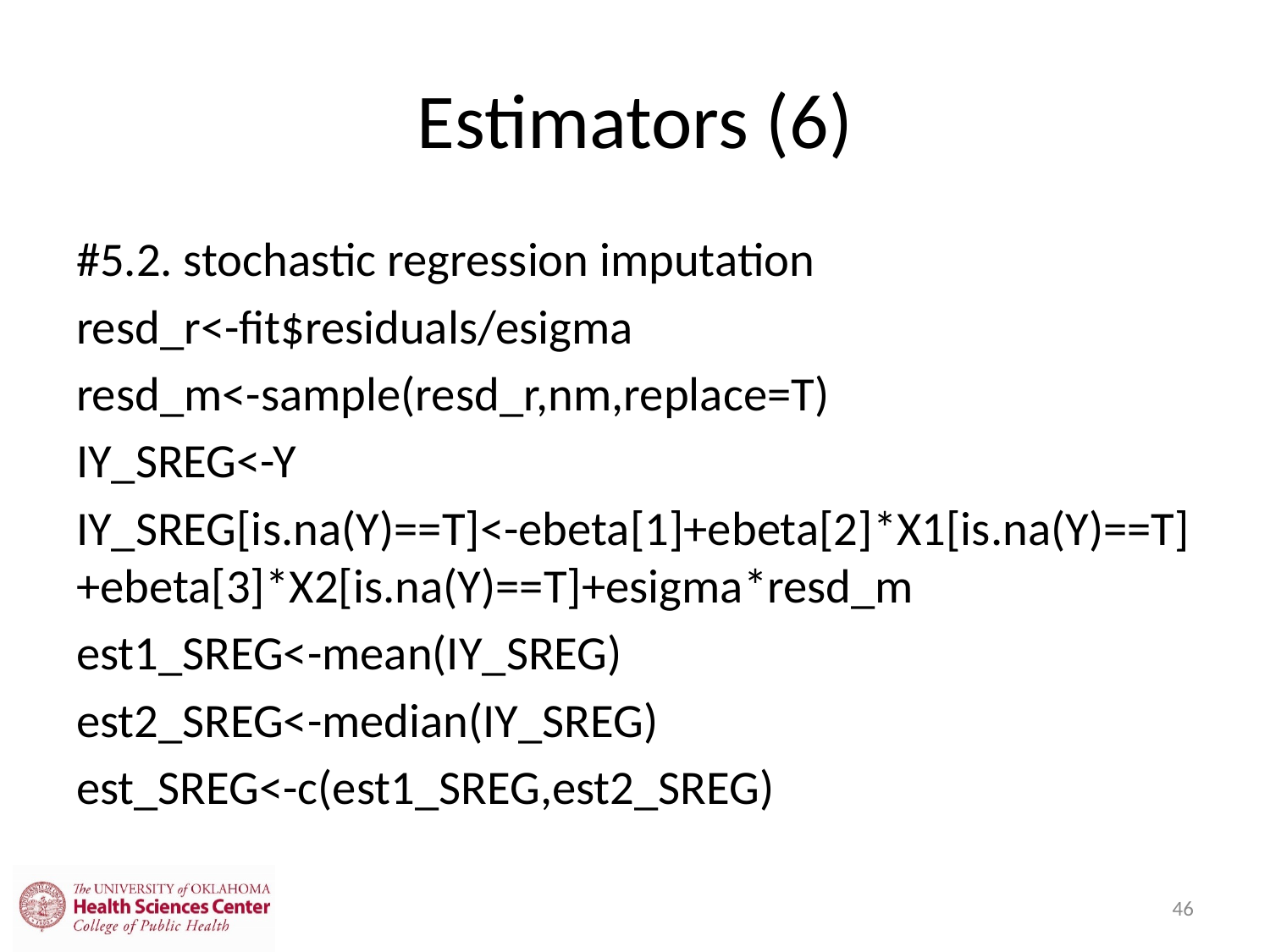

# Estimators (6)
#5.2. stochastic regression imputation
resd_r<-fit$residuals/esigma
resd_m<-sample(resd_r,nm,replace=T)
IY_SREG<-Y
IY_SREG[is.na(Y)==T]<-ebeta[1]+ebeta[2]*X1[is.na(Y)==T]+ebeta[3]*X2[is.na(Y)==T]+esigma*resd_m
est1_SREG<-mean(IY_SREG)
est2_SREG<-median(IY_SREG)
est_SREG<-c(est1_SREG,est2_SREG)

46